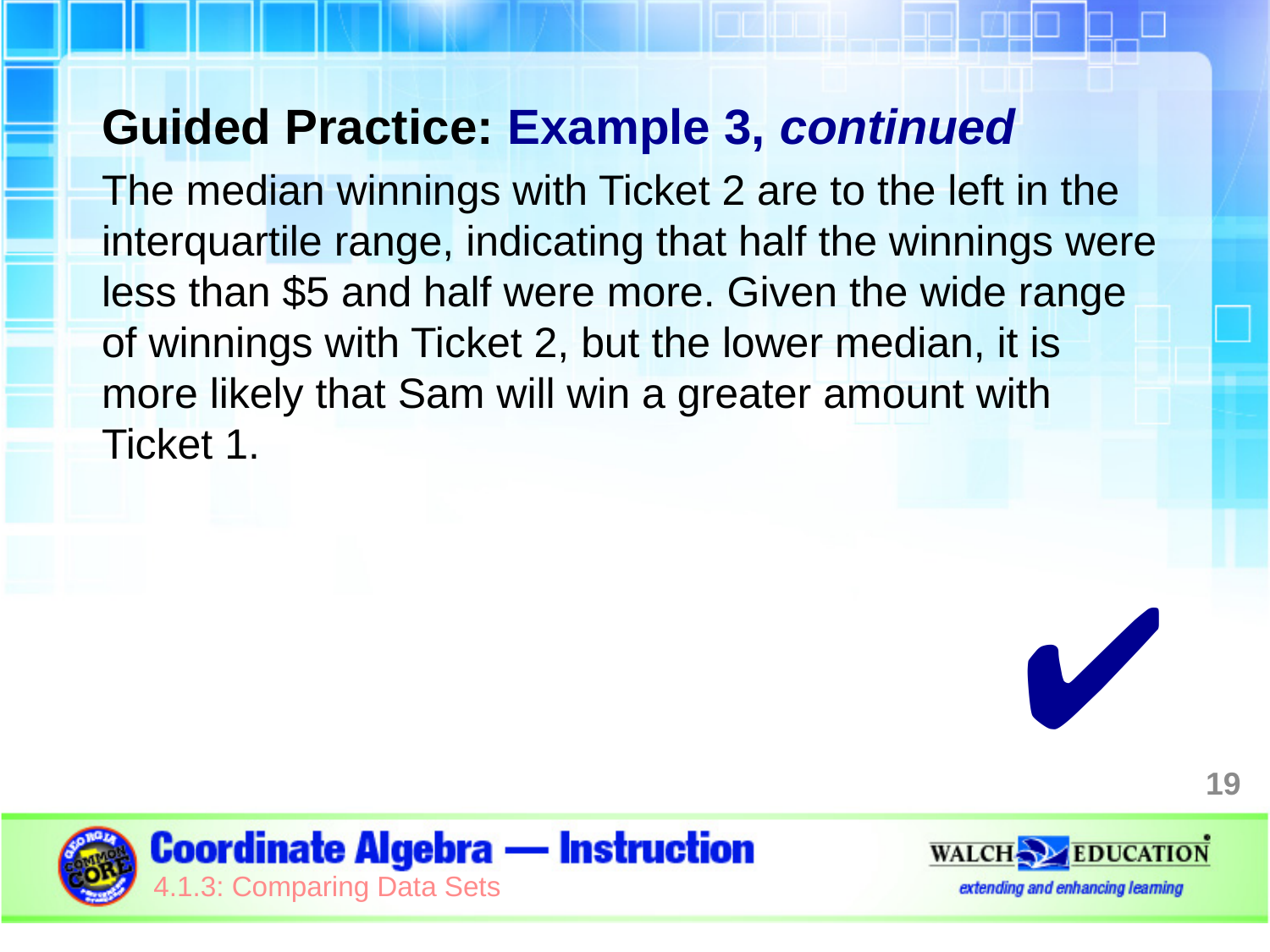

Guided Practice: Example 3, continued
The median winnings with Ticket 2 are to the left in the interquartile range, indicating that half the winnings were less than $5 and half were more. Given the wide range of winnings with Ticket 2, but the lower median, it is more likely that Sam will win a greater amount with Ticket 1.

✔
19
4.1.3: Comparing Data Sets